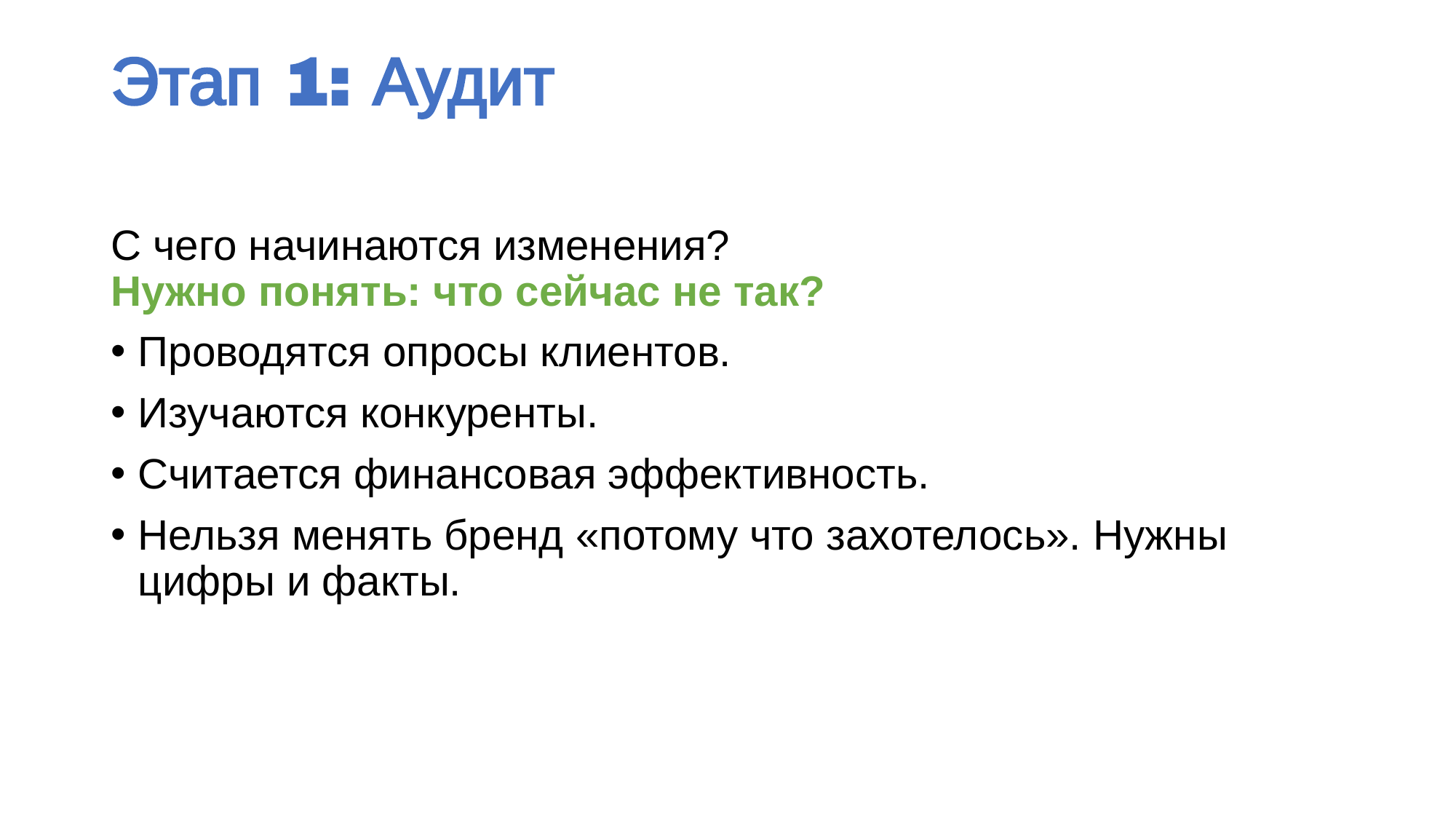

# Этап 1: Аудит
С чего начинаются изменения?
Нужно понять: что сейчас не так?
Проводятся опросы клиентов.
Изучаются конкуренты.
Считается финансовая эффективность.
Нельзя менять бренд «потому что захотелось». Нужны цифры и факты.